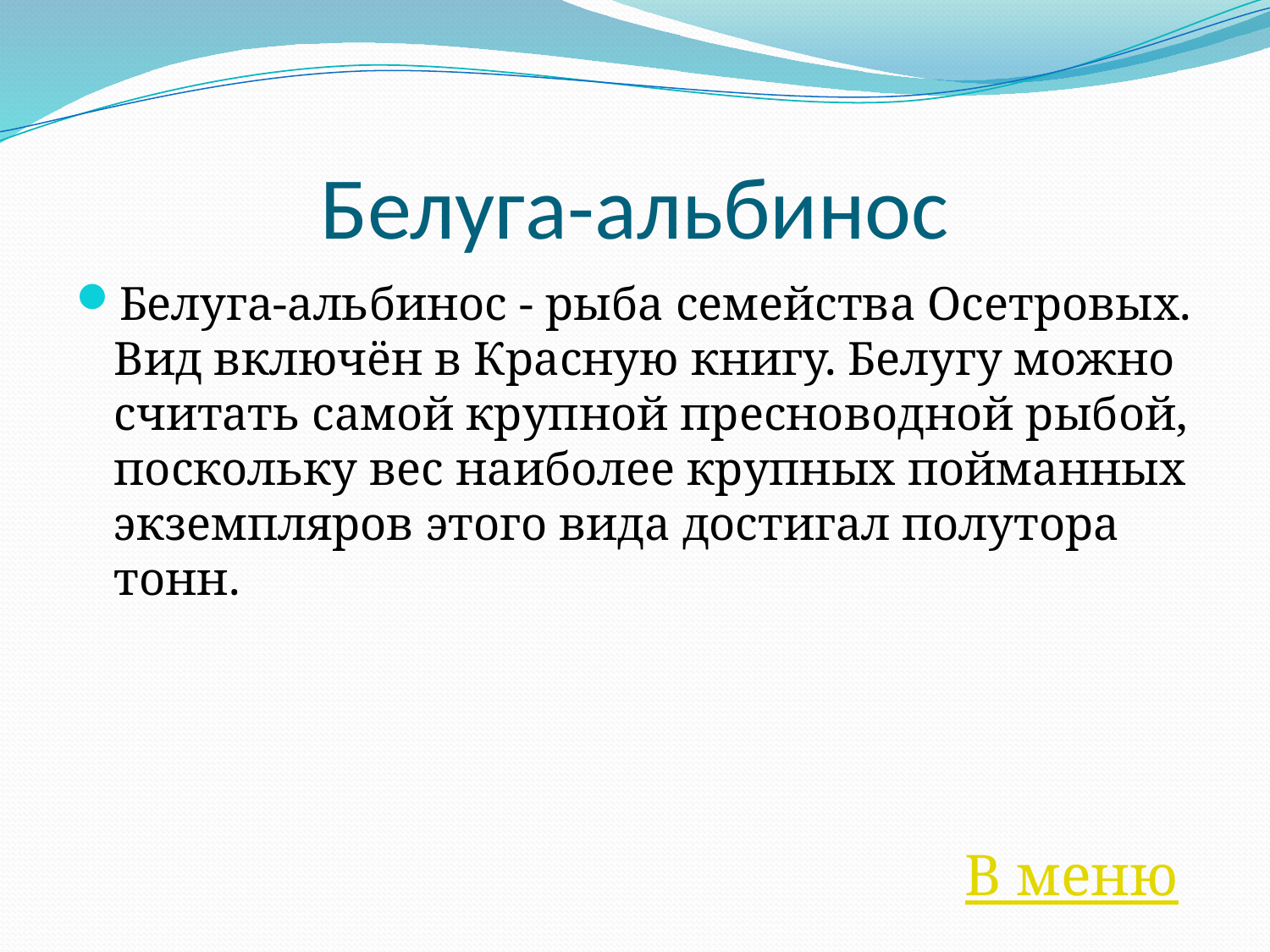

# Белуга-альбинос
Белуга-альбинос - рыба семейства Осетровых. Вид включён в Красную книгу. Белугу можно считать самой крупной пресноводной рыбой, поскольку вес наиболее крупных пойманных экземпляров этого вида достигал полутора тонн.
В меню